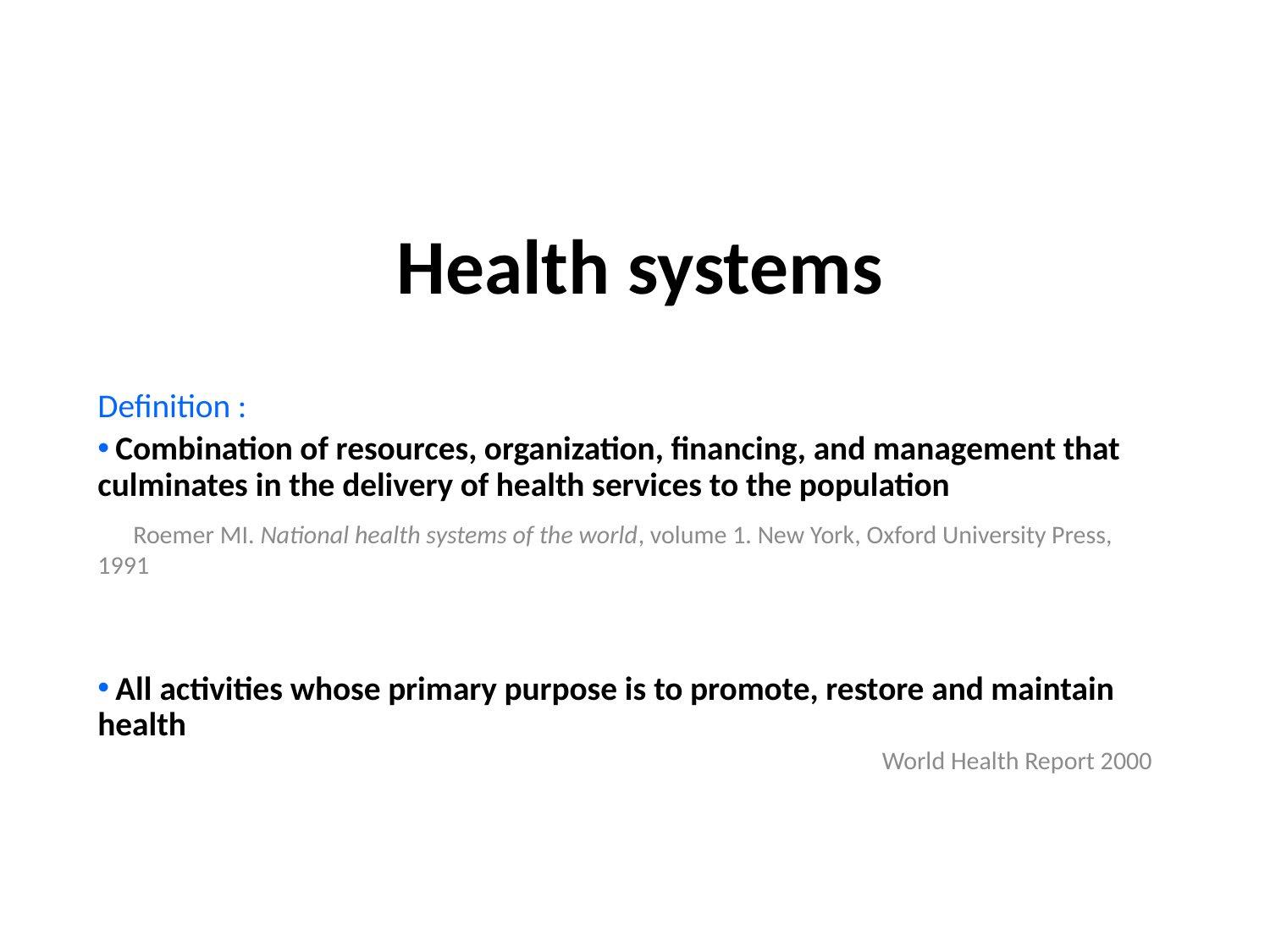

# Health systems

Definition :
 Combination of resources, organization, financing, and management that culminates in the delivery of health services to the population
    Roemer MI. National health systems of the world, volume 1. New York, Oxford University Press, 1991

 All activities whose primary purpose is to promote, restore and maintain health
World Health Report 2000